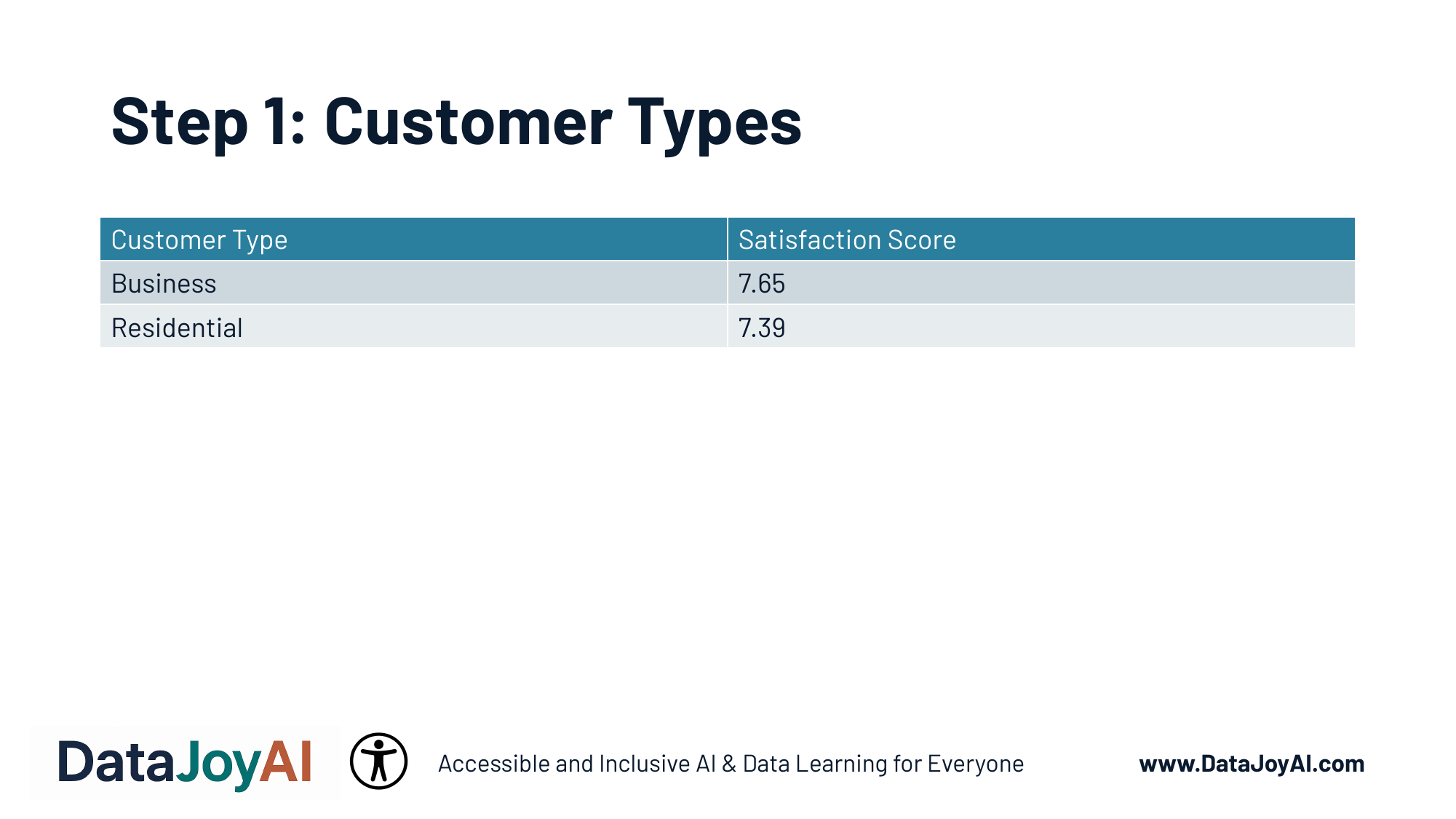

# Step 1: Customer Types
| Customer Type | Satisfaction Score |
| --- | --- |
| Business | 7.65 |
| Residential | 7.39 |